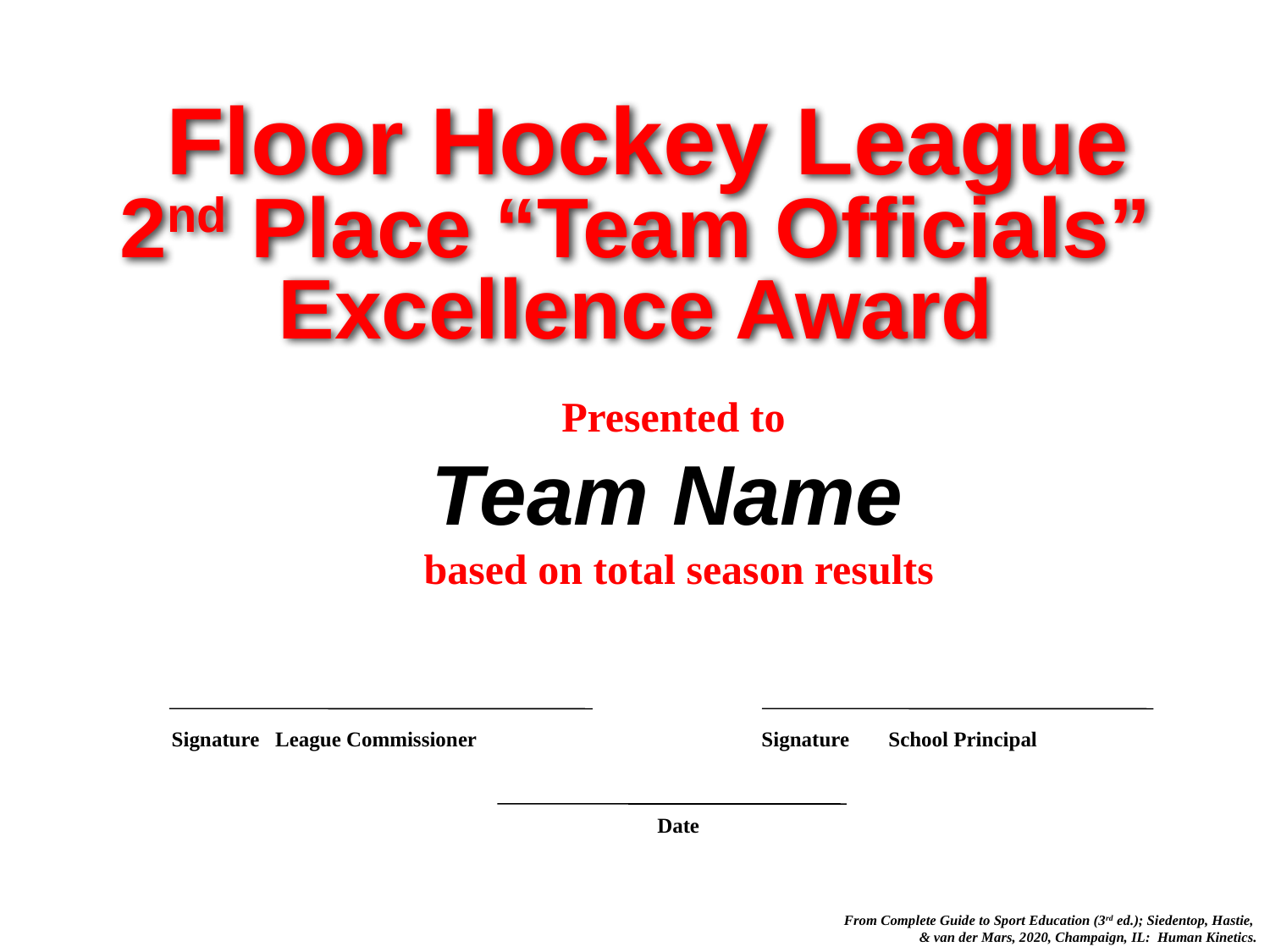

Floor Hockey League
2nd Place “Team Officials”
Excellence Award
Presented to
Team Name
based on total season results

Signature   League Commissioner
Signature	School Principal

Date